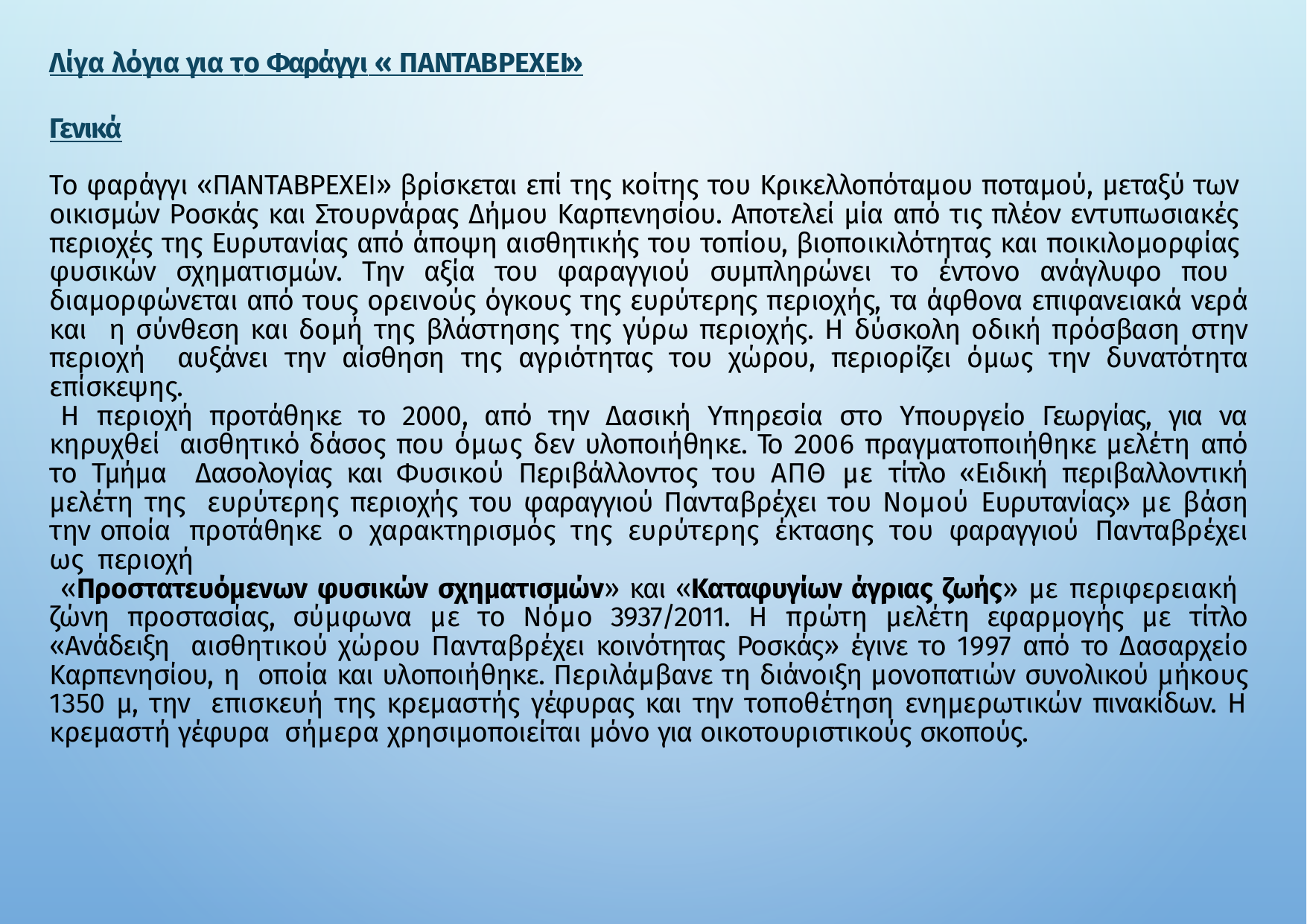

Λίγα λόγια για το Φαράγγι « ΠΑΝΤΑΒΡΕΧΕΙ»

Γενικά
Το φαράγγι «ΠΑΝΤΑΒΡΕΧΕΙ» βρίσκεται επί της κοίτης του Κρικελλοπόταμου ποταμού, μεταξύ των  οικισμών Ροσκάς και Στουρνάρας Δήμου Καρπενησίου. Αποτελεί μία από τις πλέον εντυπωσιακές  περιοχές της Ευρυτανίας από άποψη αισθητικής του τοπίου, βιοποικιλότητας και ποικιλομορφίας  φυσικών σχηματισμών. Την αξία του φαραγγιού συμπληρώνει το έντονο ανάγλυφο που  διαμορφώνεται από τους ορεινούς όγκους της ευρύτερης περιοχής, τα άφθονα επιφανειακά νερά και  η σύνθεση και δομή της βλάστησης της γύρω περιοχής. Η δύσκολη οδική πρόσβαση στην περιοχή  αυξάνει την αίσθηση της αγριότητας του χώρου, περιορίζει όμως την δυνατότητα επίσκεψης.
Η περιοχή προτάθηκε το 2000, από την Δασική Υπηρεσία στο Υπουργείο Γεωργίας, για να κηρυχθεί  αισθητικό δάσος που όμως δεν υλοποιήθηκε. Το 2006 πραγματοποιήθηκε μελέτη από το Τμήμα  Δασολογίας και Φυσικού Περιβάλλοντος του ΑΠΘ με τίτλο «Ειδική περιβαλλοντική μελέτη της  ευρύτερης περιοχής του φαραγγιού Πανταβρέχει του Νομού Ευρυτανίας» με βάση την οποία  προτάθηκε ο χαρακτηρισμός της ευρύτερης έκτασης του φαραγγιού Πανταβρέχει ως περιοχή
«Προστατευόμενων φυσικών σχηματισμών» και «Καταφυγίων άγριας ζωής» με περιφερειακή  ζώνη προστασίας, σύμφωνα με το Νόμο 3937/2011. Η πρώτη μελέτη εφαρμογής με τίτλο «Ανάδειξη  αισθητικού χώρου Πανταβρέχει κοινότητας Ροσκάς» έγινε το 1997 από το Δασαρχείο Καρπενησίου, η  οποία και υλοποιήθηκε. Περιλάμβανε τη διάνοιξη μονοπατιών συνολικού μήκους 1350 μ, την  επισκευή της κρεμαστής γέφυρας και την τοποθέτηση ενημερωτικών πινακίδων. Η κρεμαστή γέφυρα  σήμερα χρησιμοποιείται μόνο για οικοτουριστικούς σκοπούς.